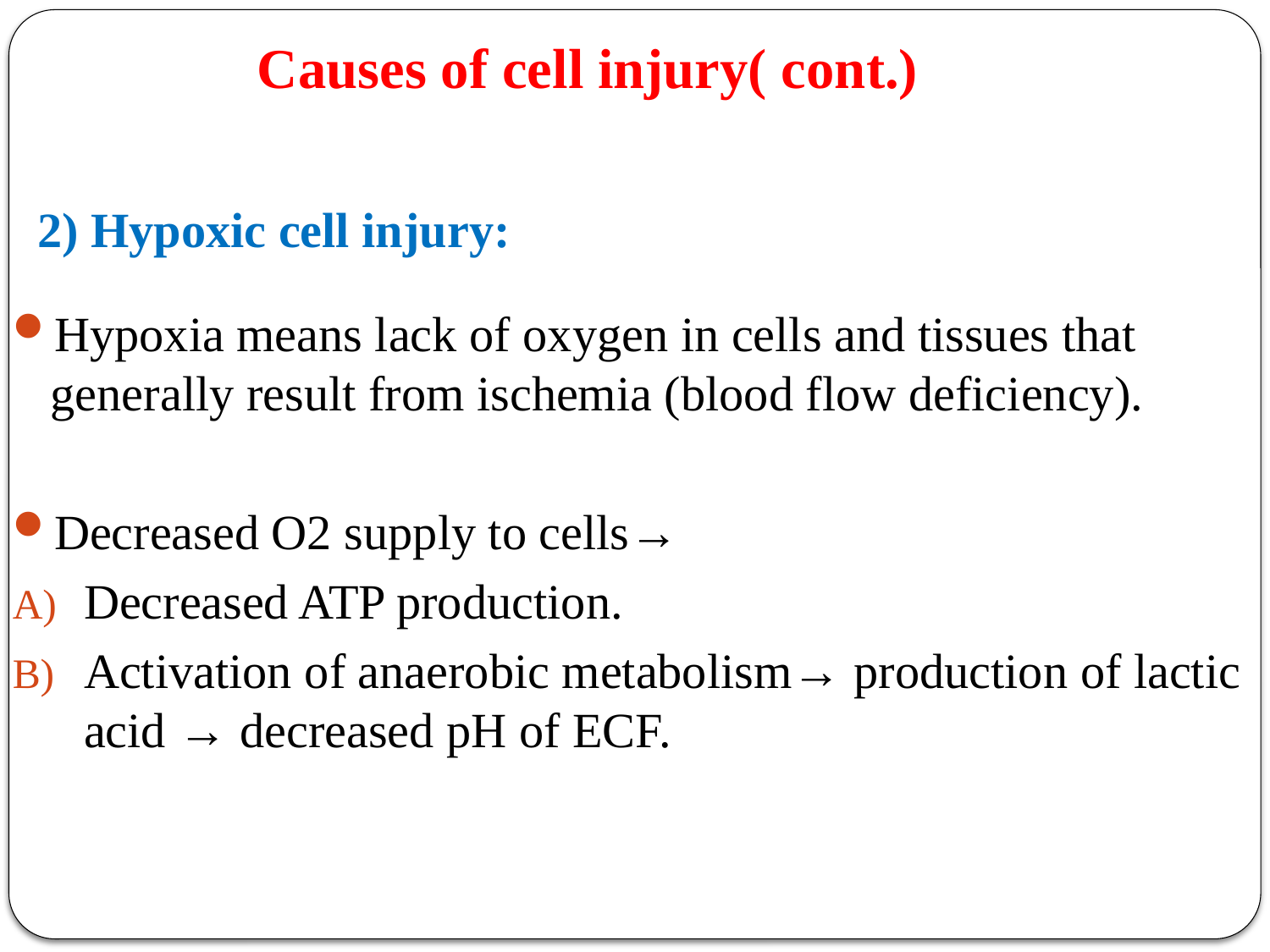

Causes of cell injury( cont.)
# 2) Hypoxic cell injury:
Hypoxia means lack of oxygen in cells and tissues that generally result from ischemia (blood flow deficiency).

Decreased O2 supply to cells→
Decreased ATP production.
Activation of anaerobic metabolism→ production of lactic acid → decreased pH of ECF.